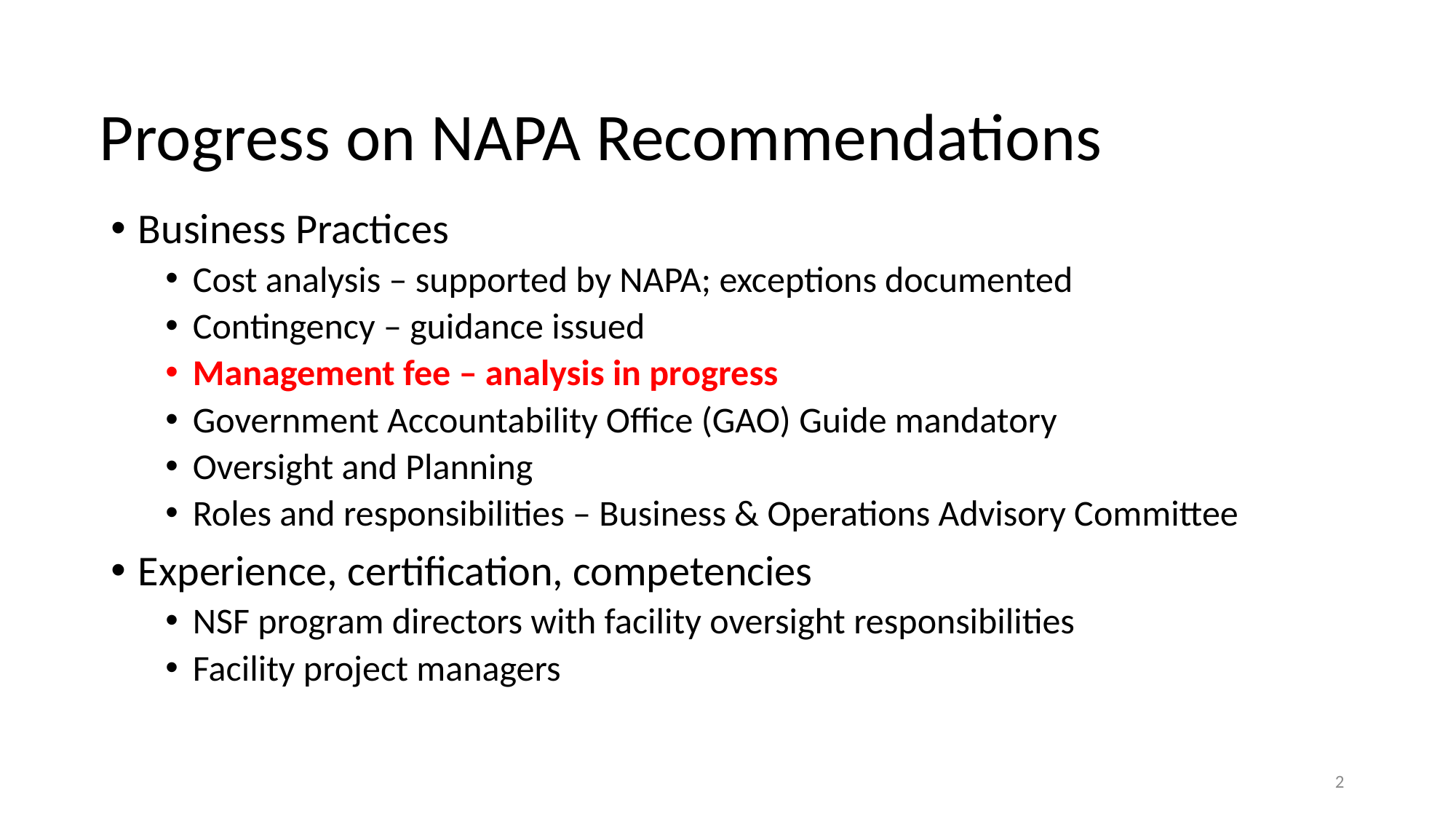

# Progress on NAPA Recommendations
Business Practices
Cost analysis – supported by NAPA; exceptions documented
Contingency – guidance issued
Management fee – analysis in progress
Government Accountability Office (GAO) Guide mandatory
Oversight and Planning
Roles and responsibilities – Business & Operations Advisory Committee
Experience, certification, competencies
NSF program directors with facility oversight responsibilities
Facility project managers

2